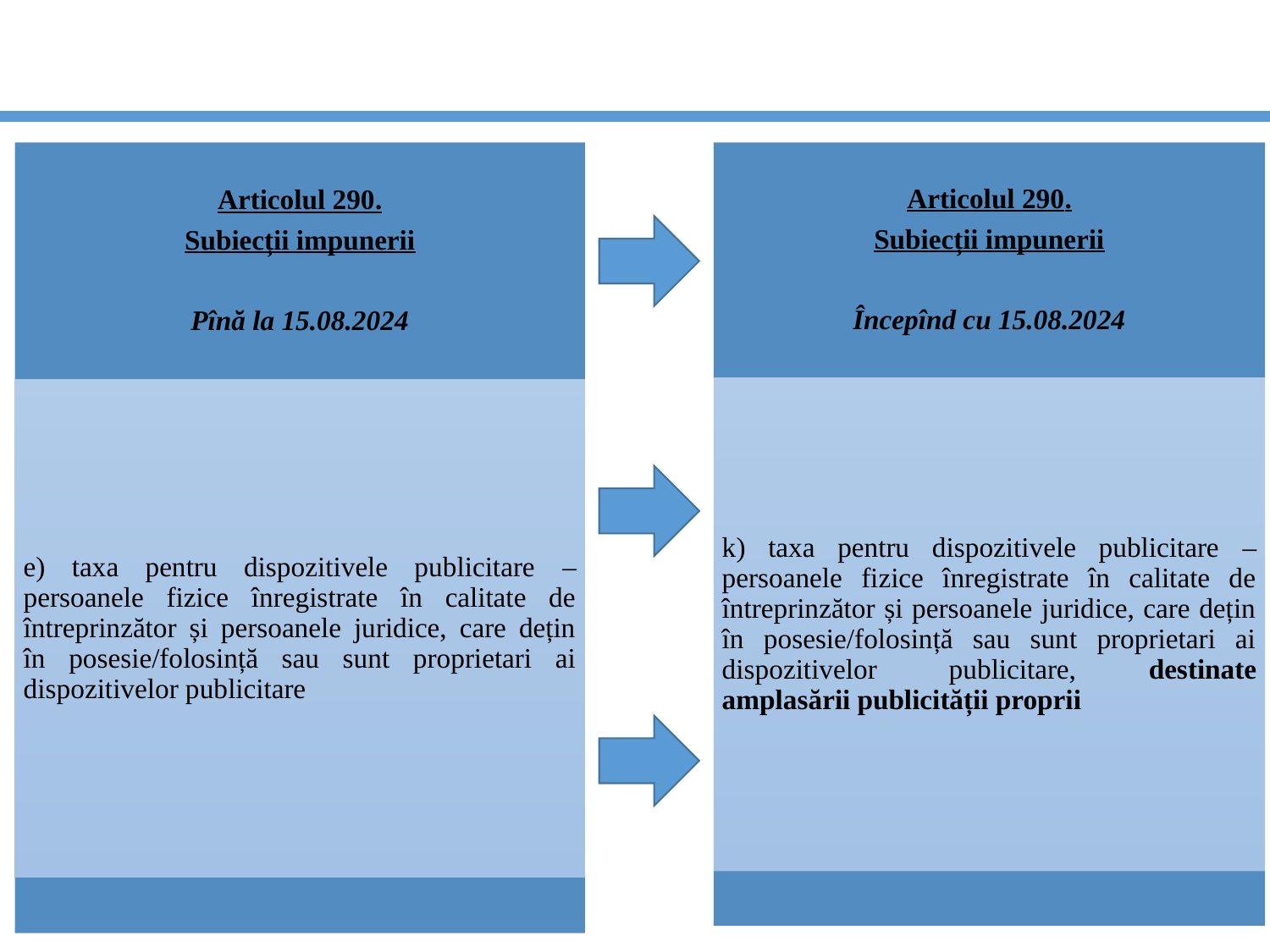

Articolul 290.
Subiecții impunerii

Pînă la 15.08.2024
e) taxa pentru dispozitivele publicitare – persoanele fizice înregistrate în calitate de întreprinzător și persoanele juridice, care dețin în posesie/folosință sau sunt proprietari ai dispozitivelor publicitare
Articolul 290.
Subiecții impunerii

Începînd cu 15.08.2024
k) taxa pentru dispozitivele publicitare – persoanele fizice înregistrate în calitate de întreprinzător și persoanele juridice, care dețin în posesie/folosință sau sunt proprietari ai dispozitivelor publicitare, destinate amplasării publicității proprii

41